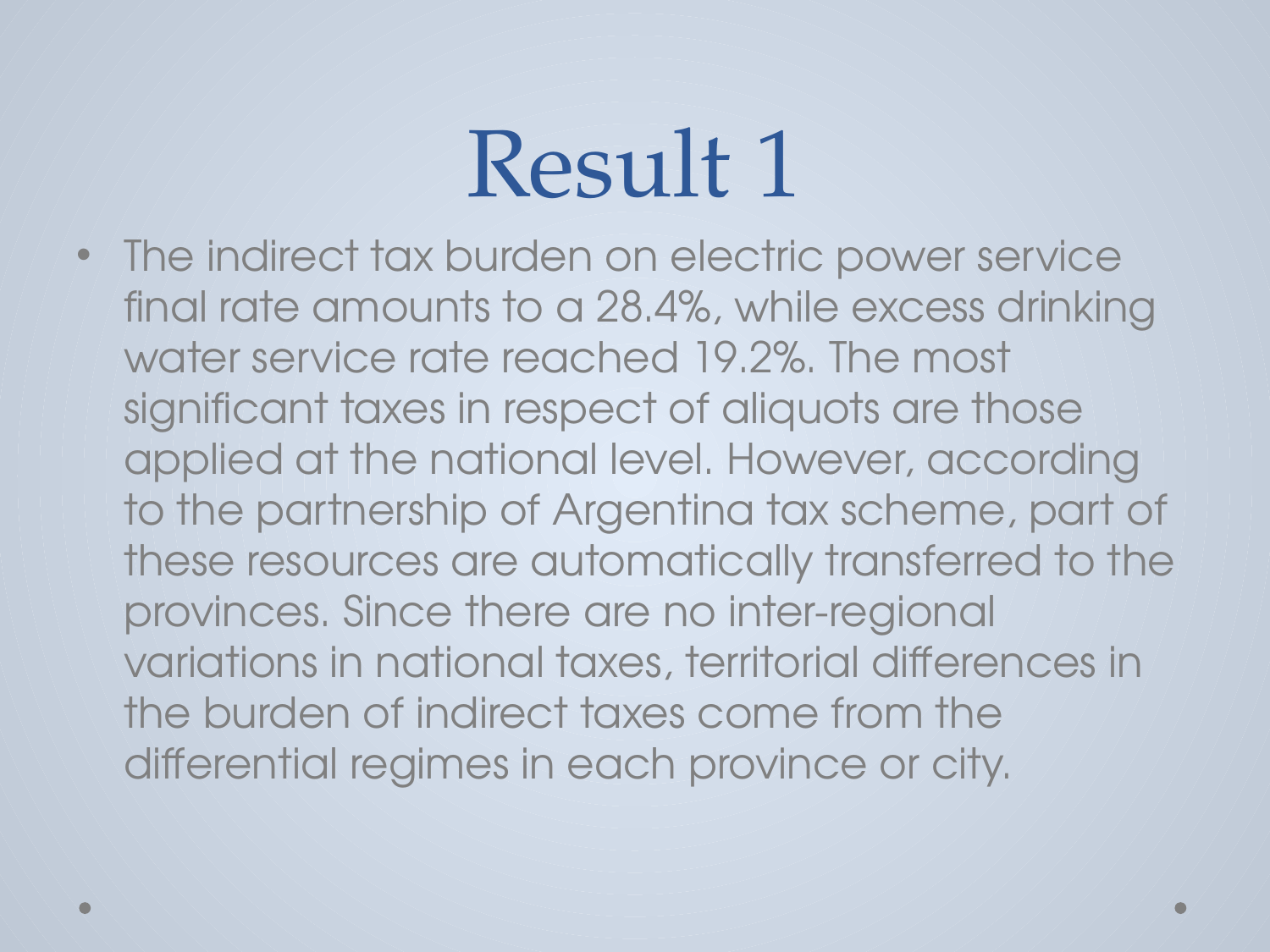

# Result 1
The indirect tax burden on electric power service final rate amounts to a 28.4%, while excess drinking water service rate reached 19.2%. The most significant taxes in respect of aliquots are those applied at the national level. However, according to the partnership of Argentina tax scheme, part of these resources are automatically transferred to the provinces. Since there are no inter-regional variations in national taxes, territorial differences in the burden of indirect taxes come from the differential regimes in each province or city.